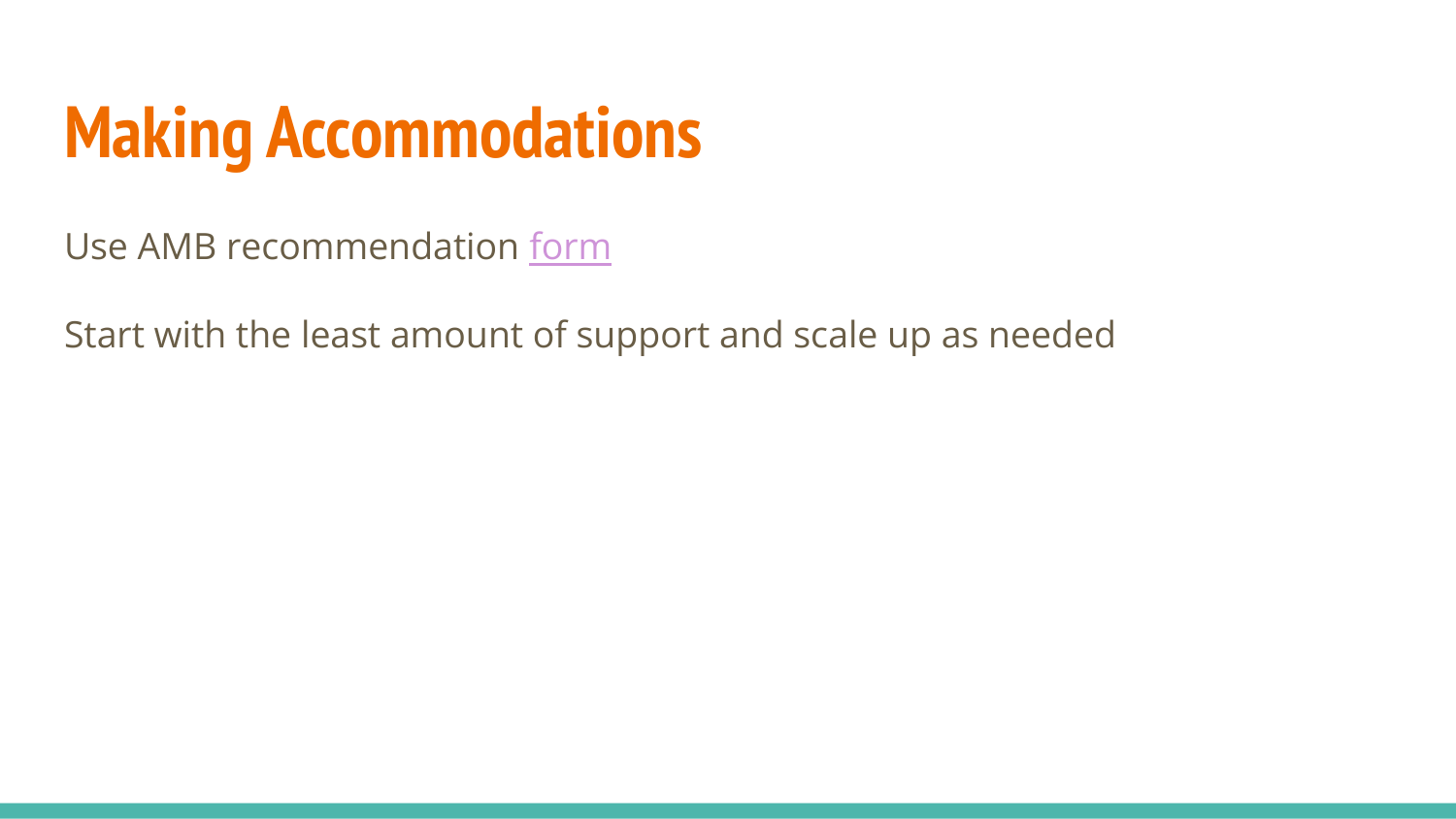

# Making Accommodations
Use AMB recommendation form
Start with the least amount of support and scale up as needed